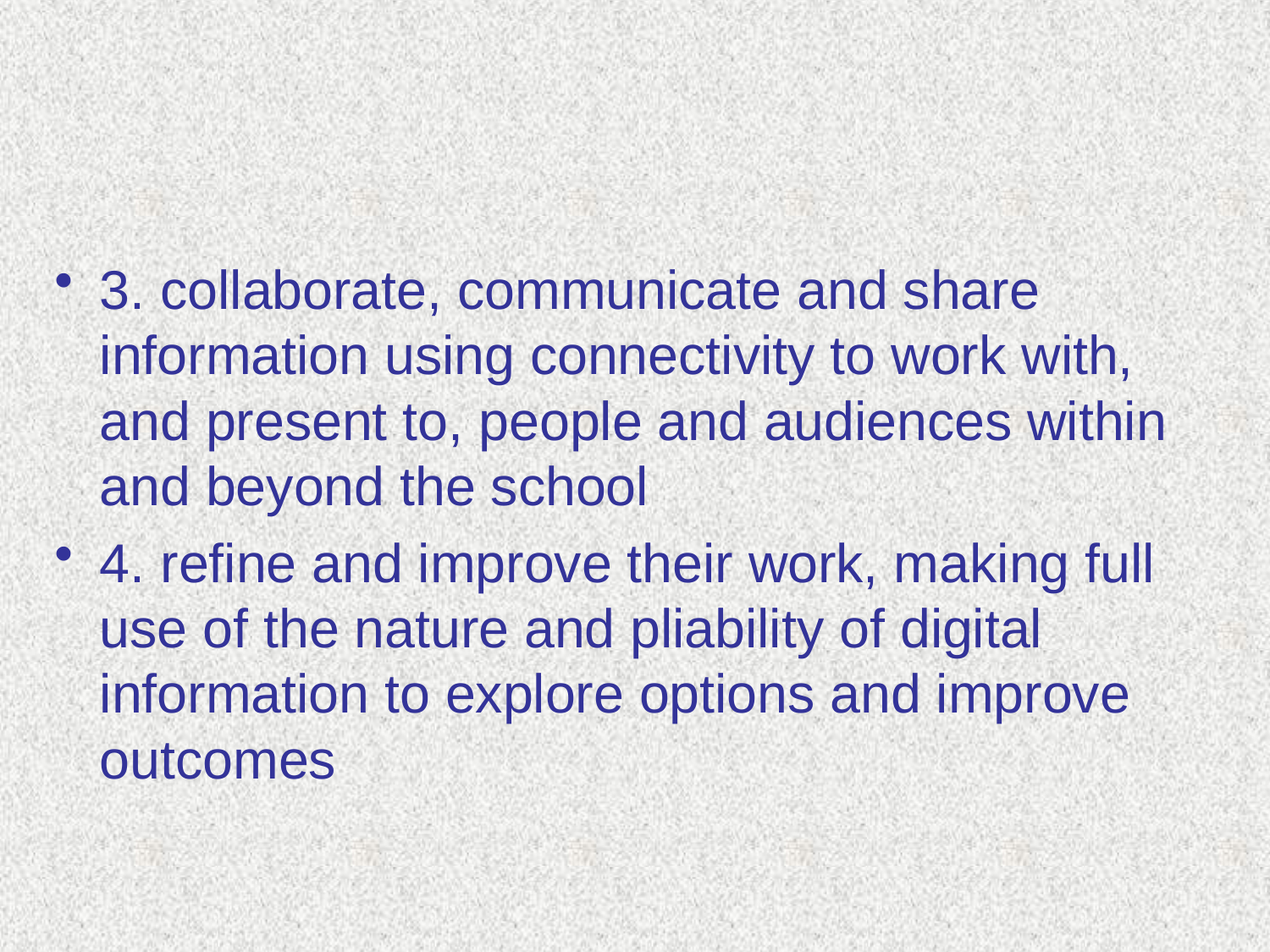

#
3. collaborate, communicate and share information using connectivity to work with, and present to, people and audiences within and beyond the school
4. refine and improve their work, making full use of the nature and pliability of digital information to explore options and improve outcomes